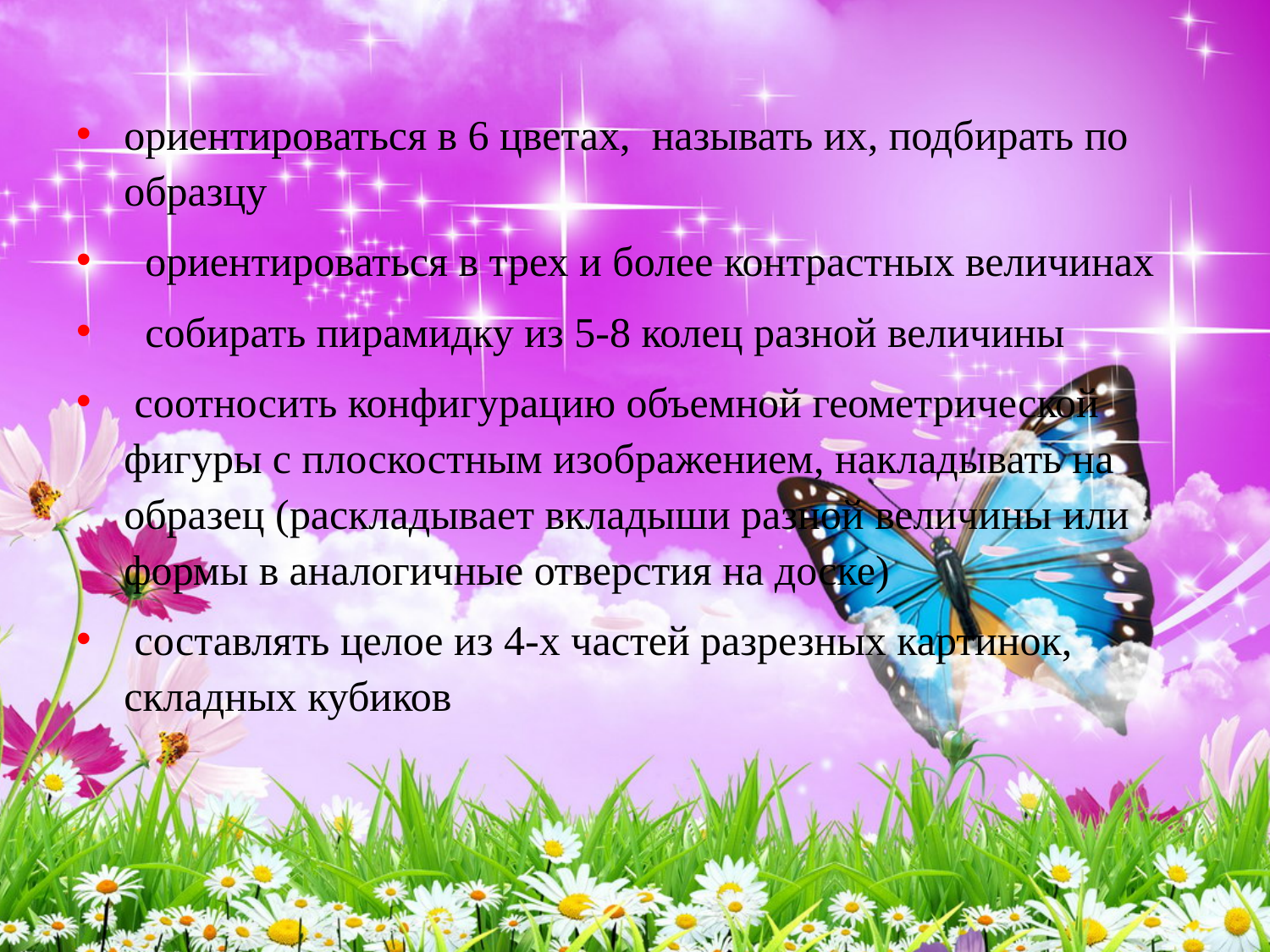

ориентироваться в 6 цветах,  называть их, подбирать по образцу
  ориентироваться в трех и более контрастных величинах
  собирать пирамидку из 5-8 колец разной величины
 соотносить конфигурацию объемной геометрической фигуры с плоскостным изображением, накладывать на образец (раскладывает вкладыши разной величины или формы в аналогичные отверстия на доске)
 составлять целое из 4-х частей разрезных картинок, складных кубиков